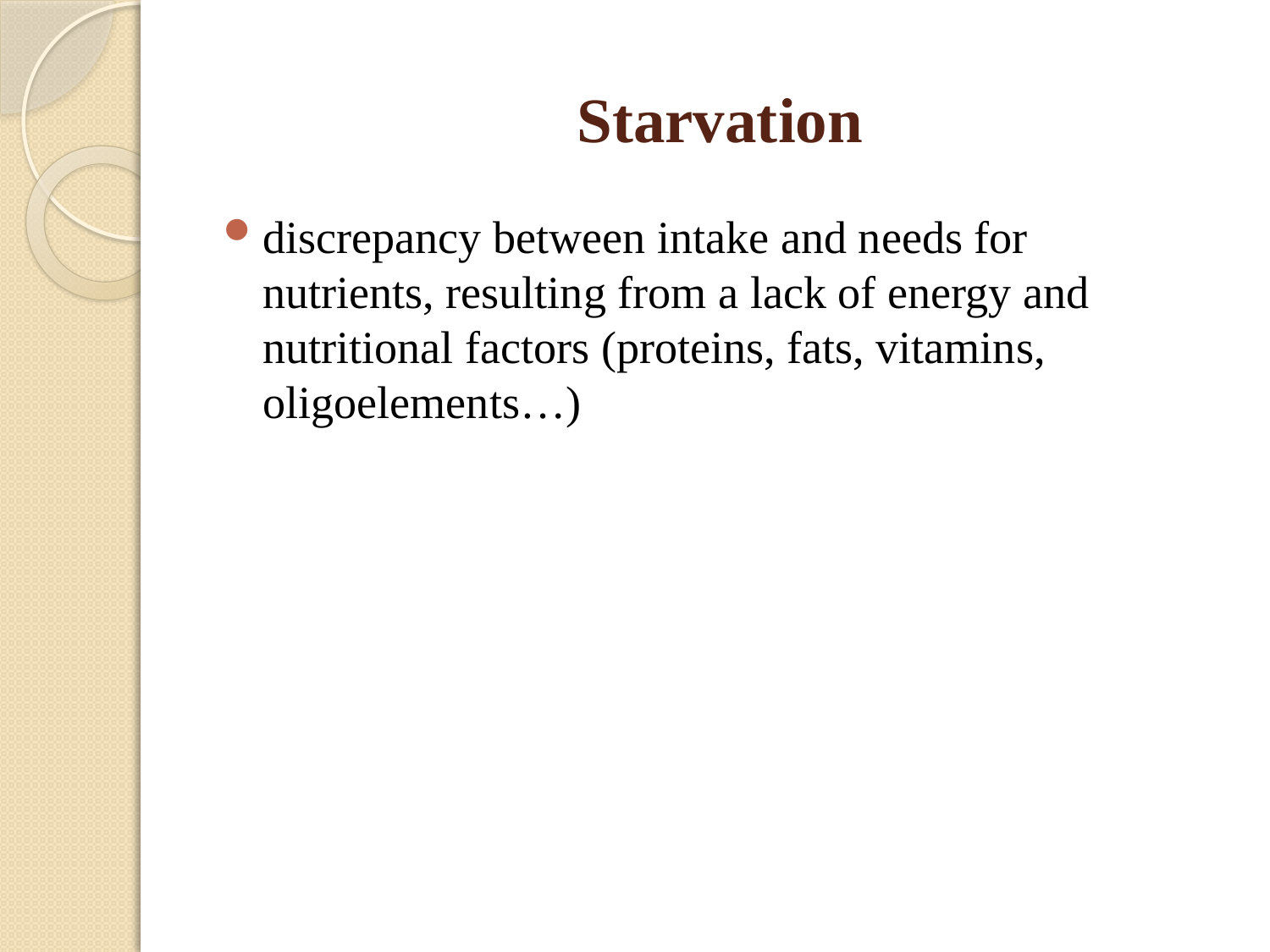

# Starvation
discrepancy between intake and needs for nutrients, resulting from a lack of energy and nutritional factors (proteins, fats, vitamins, oligoelements…)